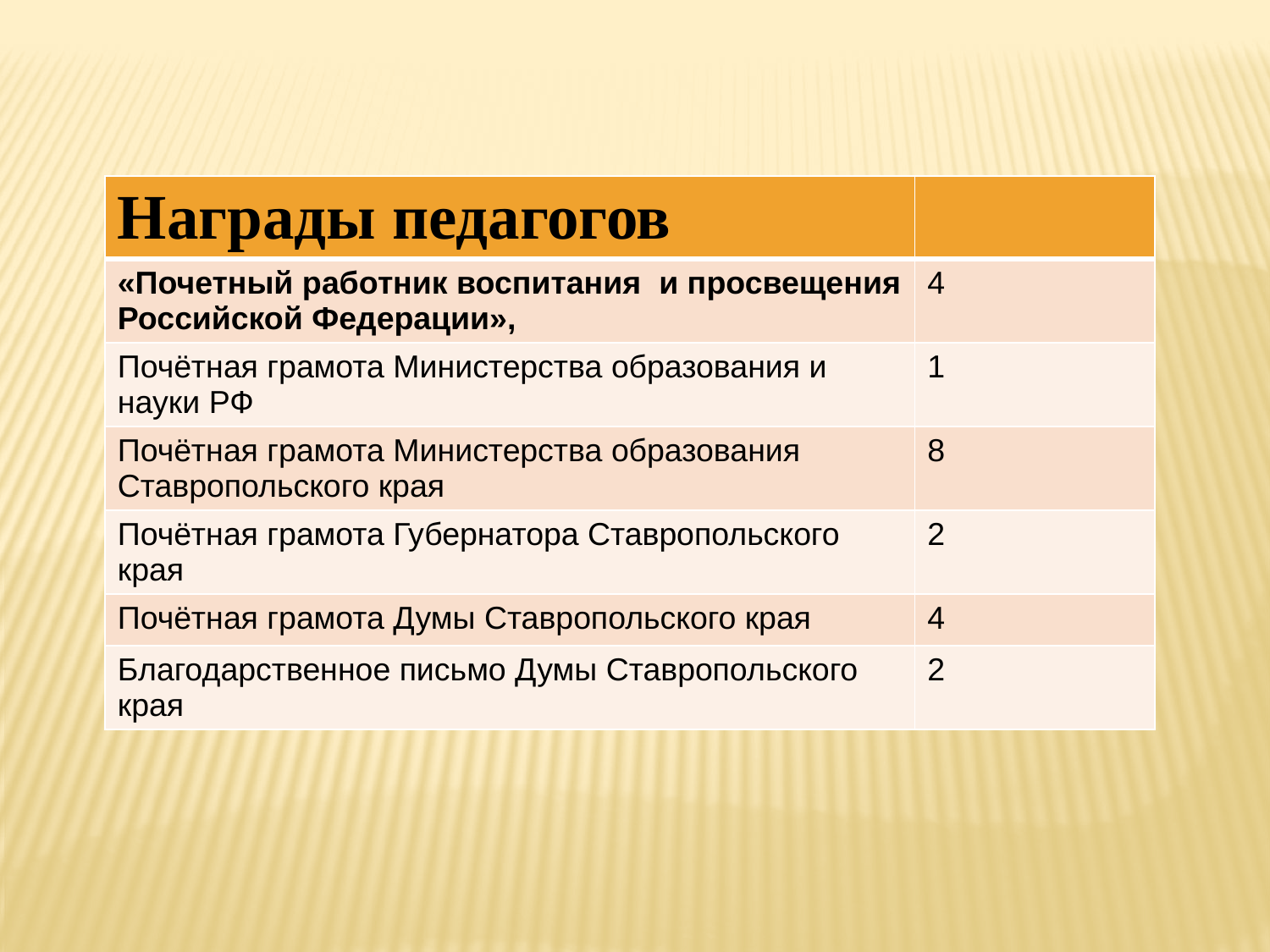

| Награды педагогов |  |
| --- | --- |
| «Почетный работник воспитания и просвещения Российской Федерации», | 4 |
| Почётная грамота Министерства образования и науки РФ | 1 |
| Почётная грамота Министерства образования Ставропольского края | 8 |
| Почётная грамота Губернатора Ставропольского края | 2 |
| Почётная грамота Думы Ставропольского края | 4 |
| Благодарственное письмо Думы Ставропольского края | 2 |